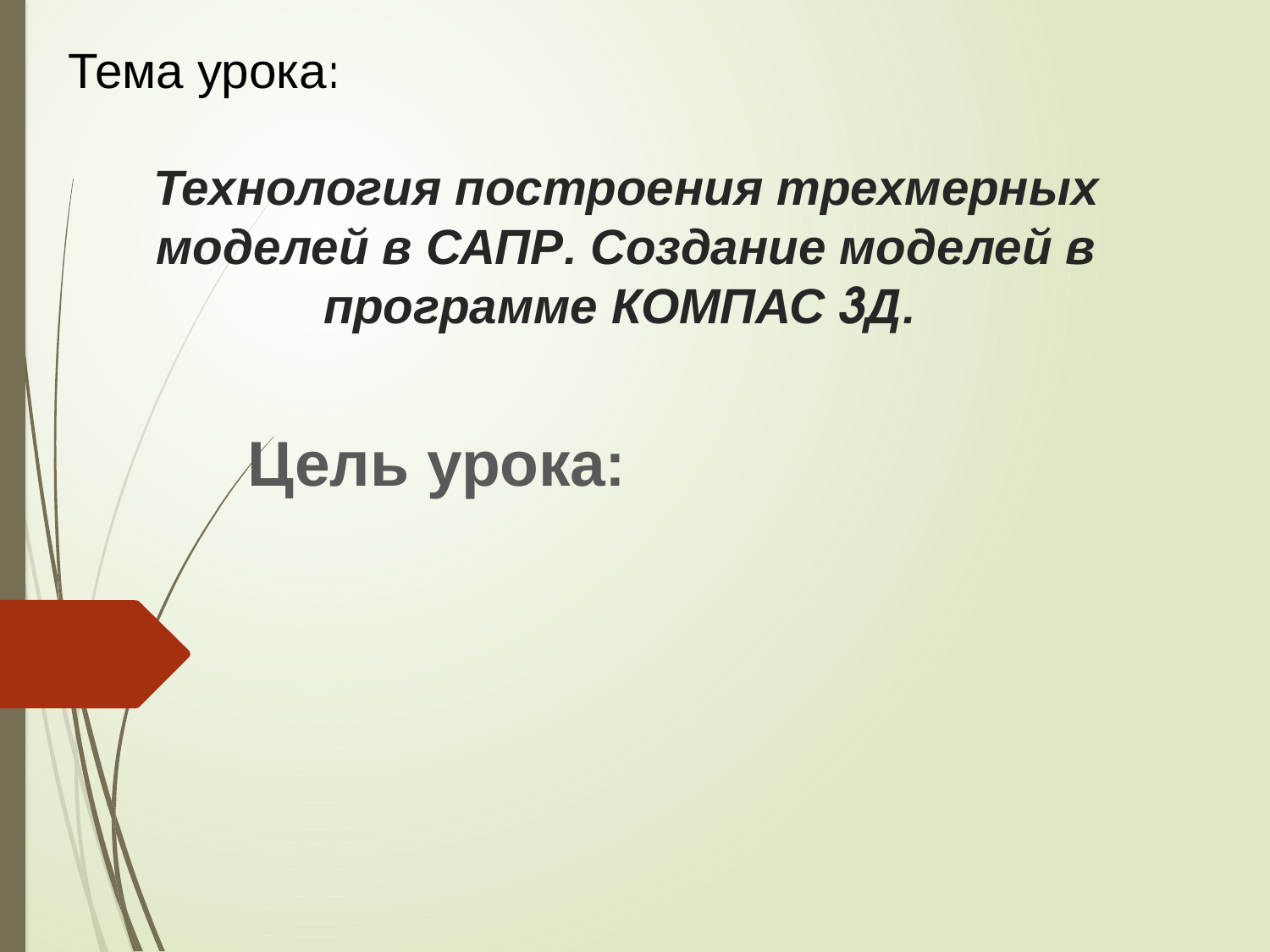

Тема урока:
# Технология построения трехмерных моделей в САПР. Создание моделей в программе КОМПАС 3Д.
Цель урока: